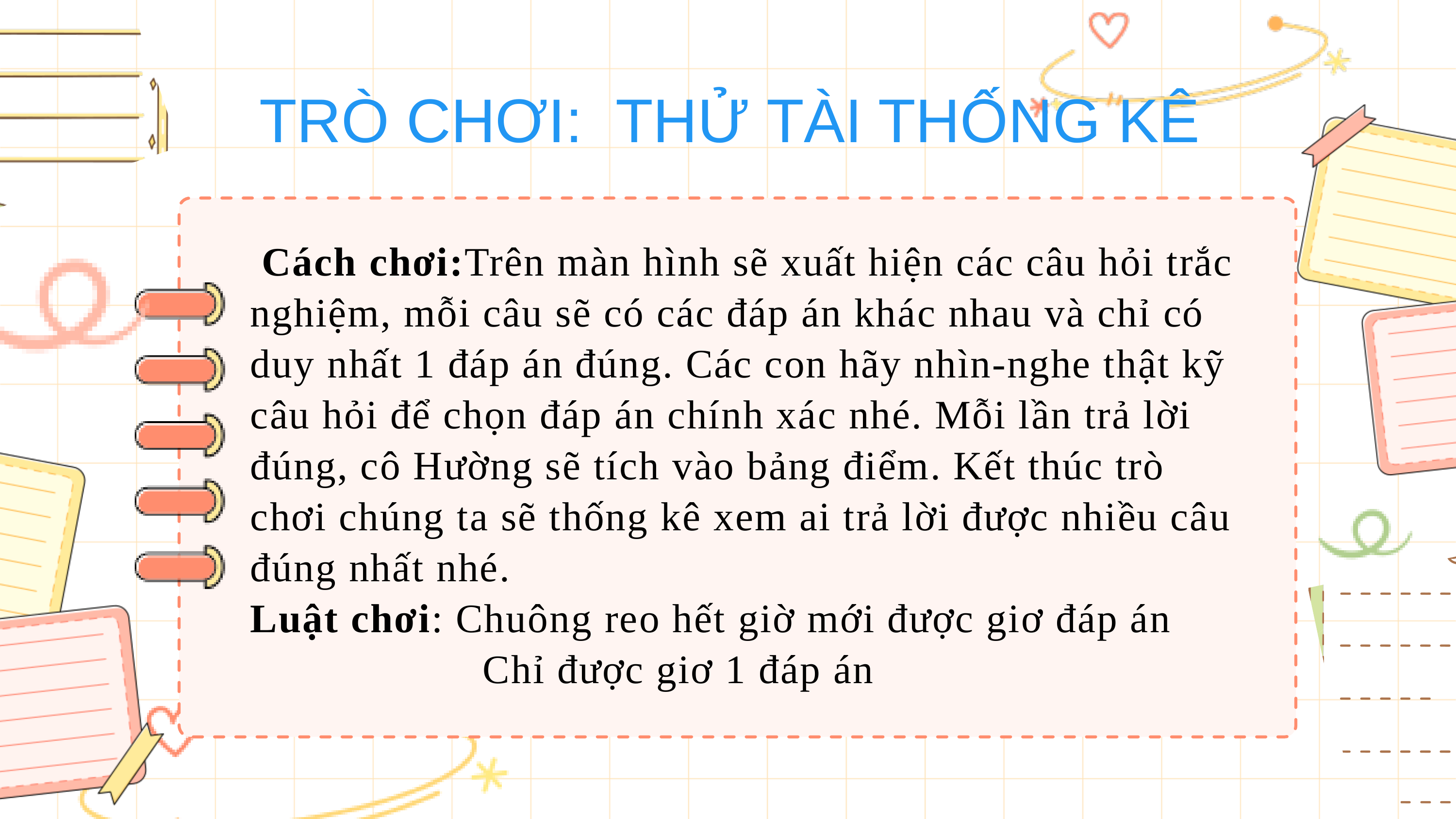

TRÒ CHƠI:  THỬ TÀI THỐNG KÊ

 Cách chơi:Trên màn hình sẽ xuất hiện các câu hỏi trắc nghiệm, mỗi câu sẽ có các đáp án khác nhau và chỉ có duy nhất 1 đáp án đúng. Các con hãy nhìn-nghe thật kỹ câu hỏi để chọn đáp án chính xác nhé. Mỗi lần trả lời đúng, cô Hường sẽ tích vào bảng điểm. Kết thúc trò chơi chúng ta sẽ thống kê xem ai trả lời được nhiều câu đúng nhất nhé.
Luật chơi: Chuông reo hết giờ mới được giơ đáp án
                    Chỉ được giơ 1 đáp án